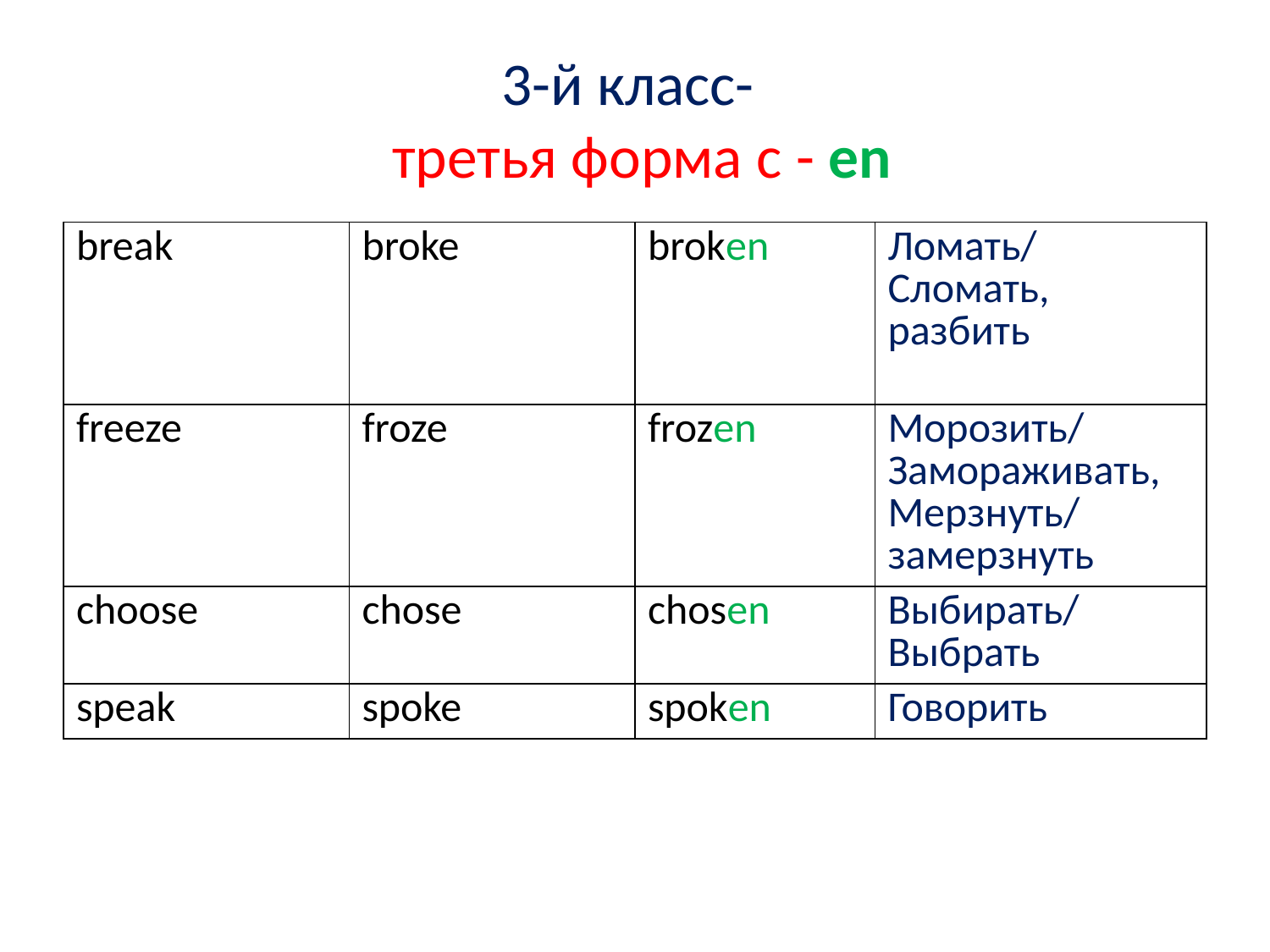

# 3-й класс- третья форма с - en
| break | broke | broken | Ломать/ Сломать, разбить |
| --- | --- | --- | --- |
| freeze | froze | frozen | Морозить/ Замораживать, Мерзнуть/ замерзнуть |
| choose | chose | chosen | Выбирать/ Выбрать |
| speak | spoke | spoken | Говорить |